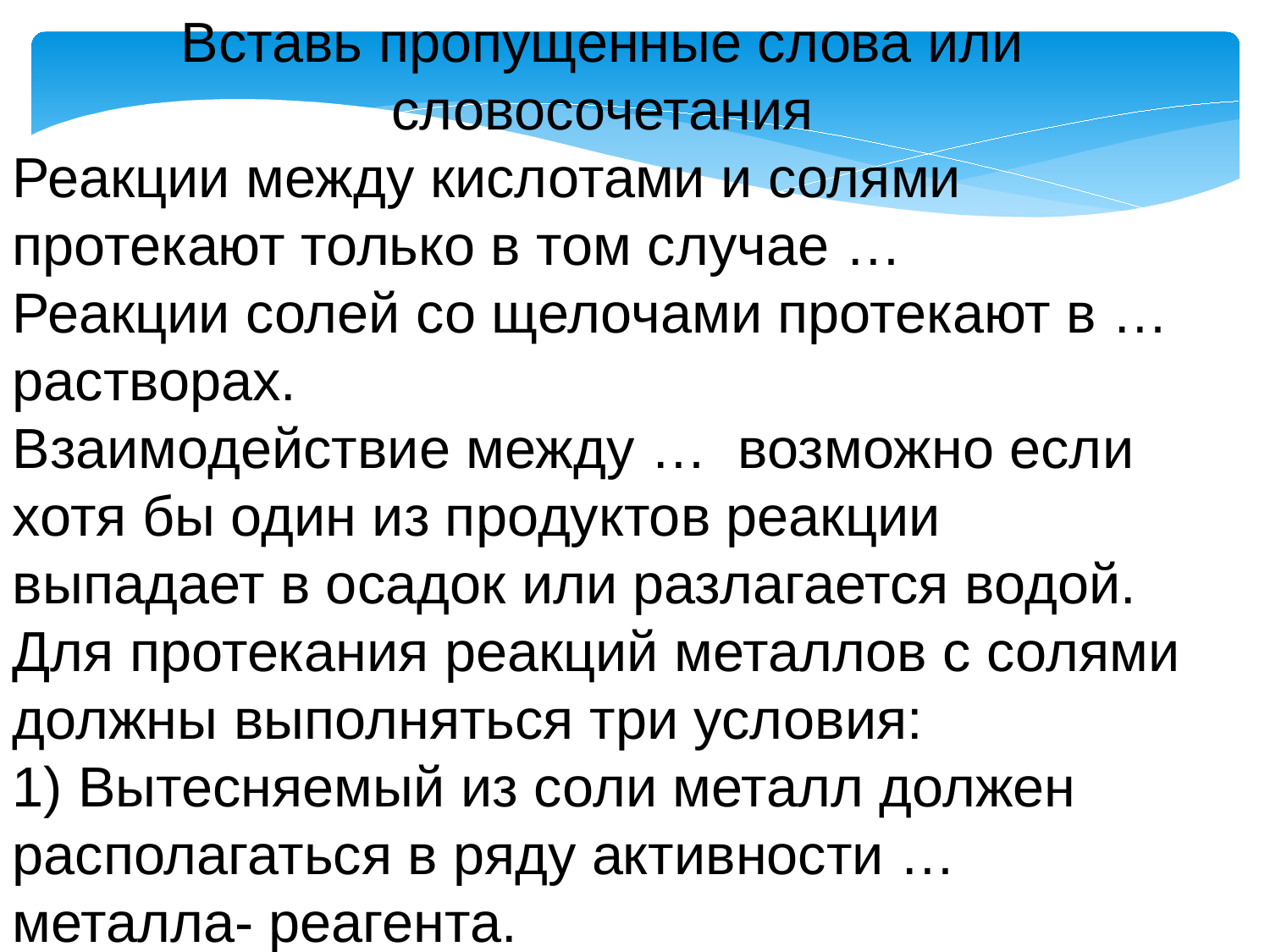

Вставь пропущенные слова или словосочетания
Реакции между кислотами и солями протекают только в том случае …
Реакции солей со щелочами протекают в … растворах.
Взаимодействие между …  возможно если хотя бы один из продуктов реакции выпадает в осадок или разлагается водой.
Для протекания реакций металлов с солями должны выполняться три условия:
1) Вытесняемый из соли металл должен располагаться в ряду активности … металла- реагента.
2) Обе соли- и реагирующая и продукт реакции- должны быть ….
3) Металлы- реагенты не должны взаимодействовать с ...